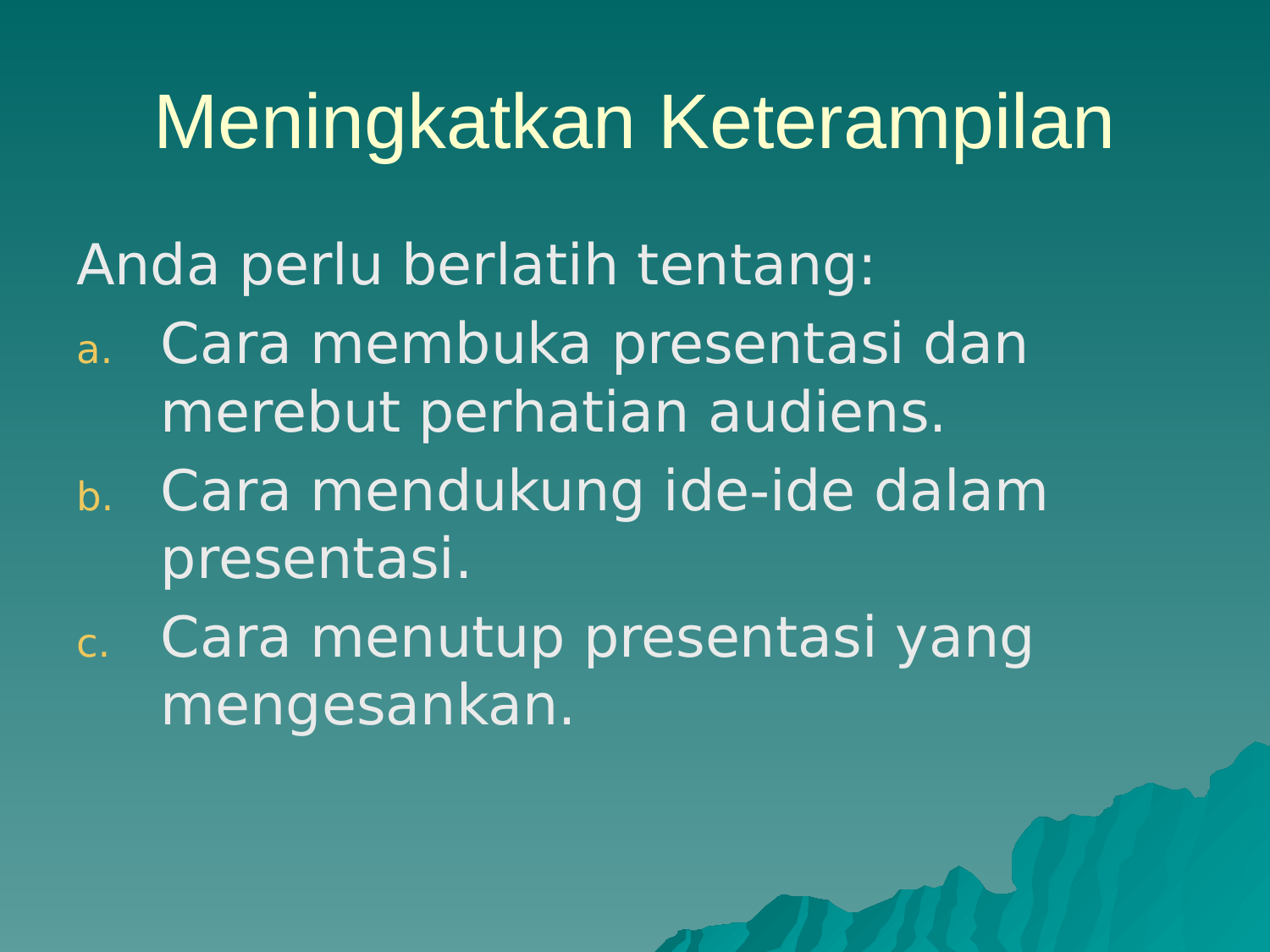

# Meningkatkan Keterampilan
Anda perlu berlatih tentang:
Cara membuka presentasi dan merebut perhatian audiens.
Cara mendukung ide-ide dalam presentasi.
Cara menutup presentasi yang mengesankan.